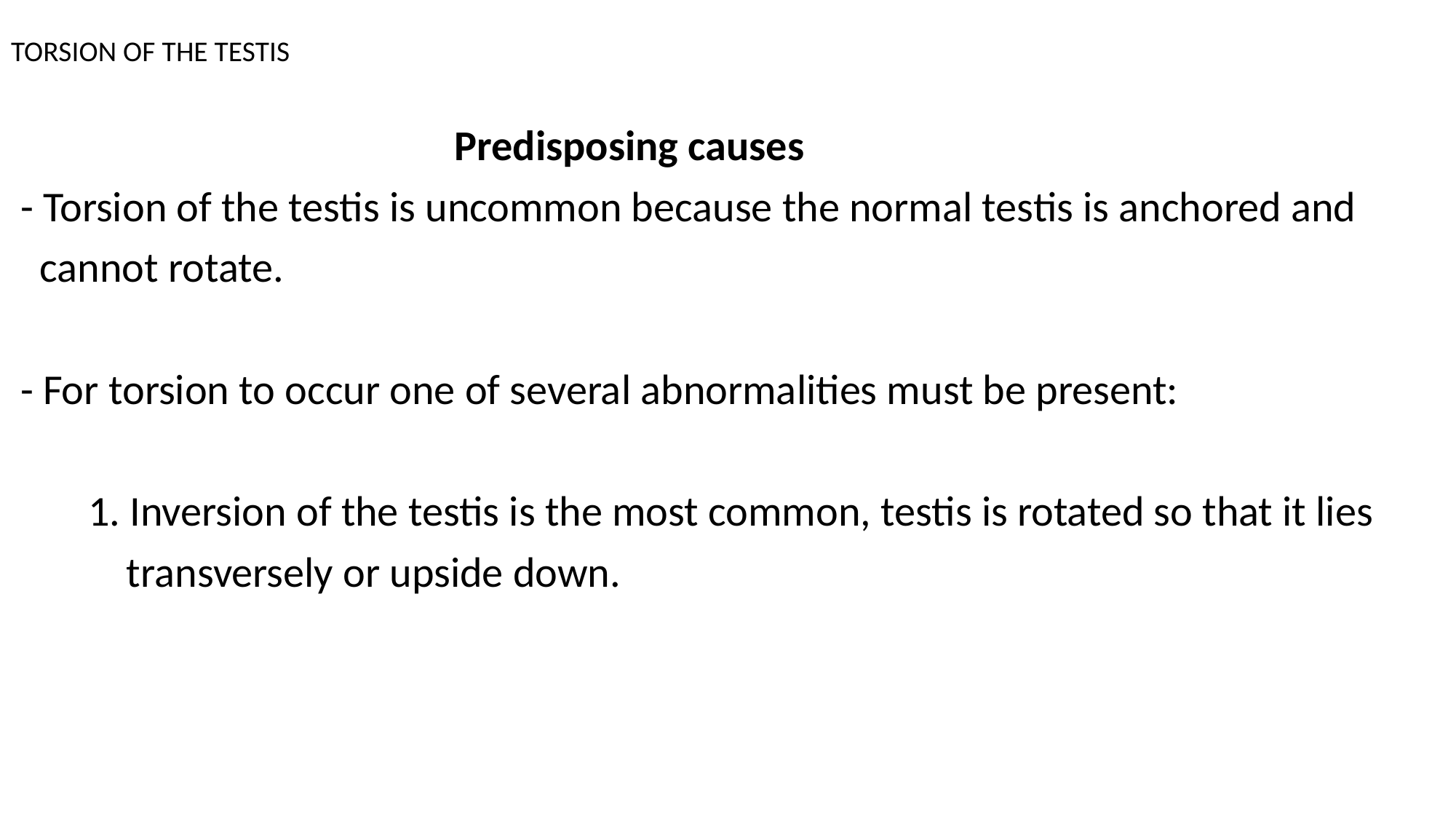

# TORSION OF THE TESTIS
                                              Predisposing causes
 - Torsion of the testis is uncommon because the normal testis is anchored and
   cannot rotate.

 - For torsion to occur one of several abnormalities must be present:

        1. Inversion of the testis is the most common, testis is rotated so that it lies
            transversely or upside down.